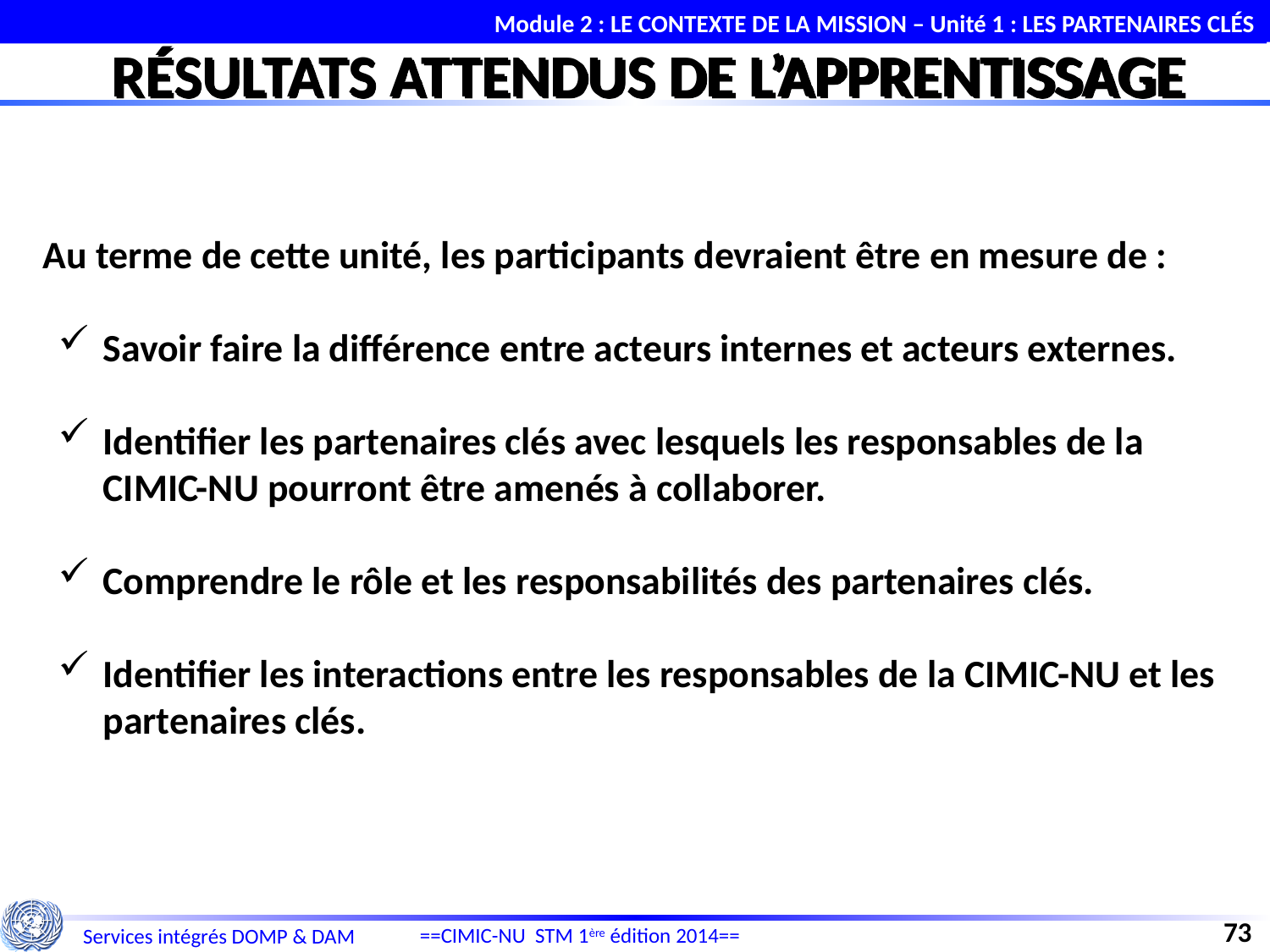

Module 2 : LE CONTEXTE DE LA MISSION – Unité 1 : LES PARTENAIRES CLÉS
RÉSULTATS ATTENDUS DE L’APPRENTISSAGE
Au terme de cette unité, les participants devraient être en mesure de :

Savoir faire la différence entre acteurs internes et acteurs externes.

Identifier les partenaires clés avec lesquels les responsables de la CIMIC-NU pourront être amenés à collaborer.

Comprendre le rôle et les responsabilités des partenaires clés.

Identifier les interactions entre les responsables de la CIMIC-NU et les partenaires clés.
73
==CIMIC-NU  STM 1ère édition 2014==
Services intégrés DOMP & DAM